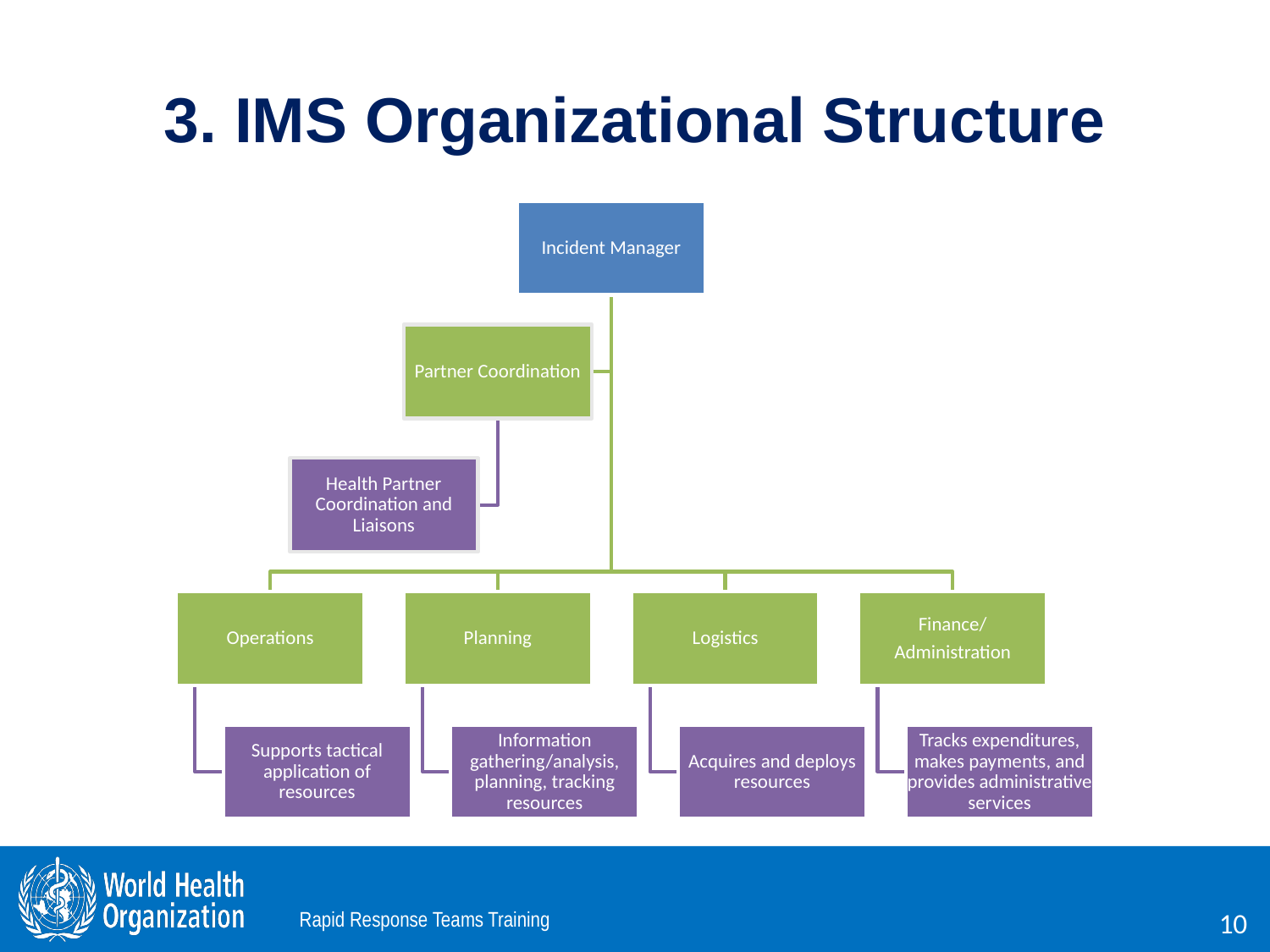

# 3. IMS Organizational Structure
Incident Manager
Operations
Supports tactical application of resources
Planning
Information gathering/analysis, planning, tracking resources
Logistics
Acquires and deploys resources
Finance/
Administration
Tracks expenditures, makes payments, and provides administrative services
Partner Coordination
Health Partner Coordination and Liaisons